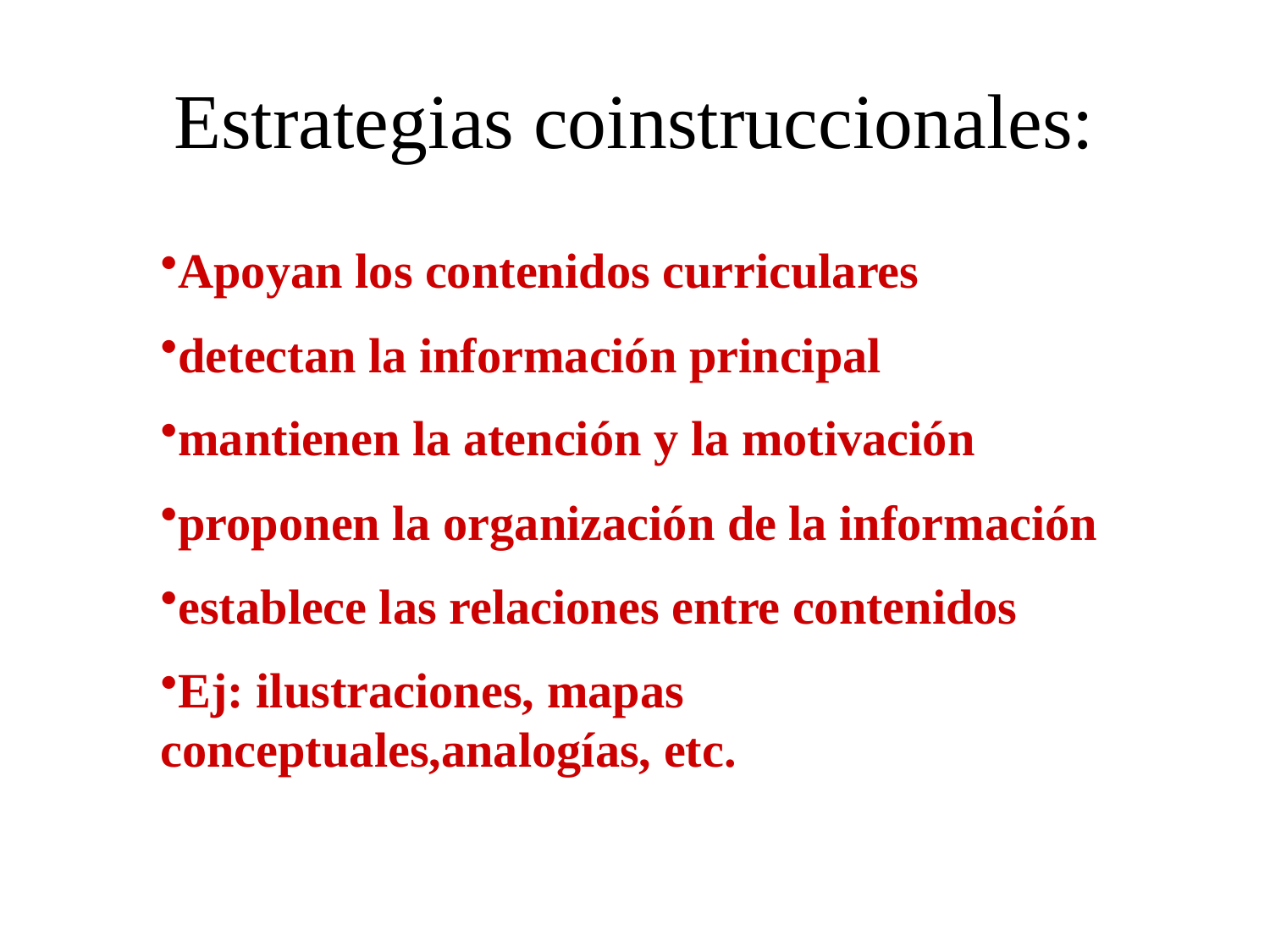

# Estrategias coinstruccionales:
Apoyan los contenidos curriculares
detectan la información principal
mantienen la atención y la motivación
proponen la organización de la información
establece las relaciones entre contenidos
Ej: ilustraciones, mapas conceptuales,analogías, etc.